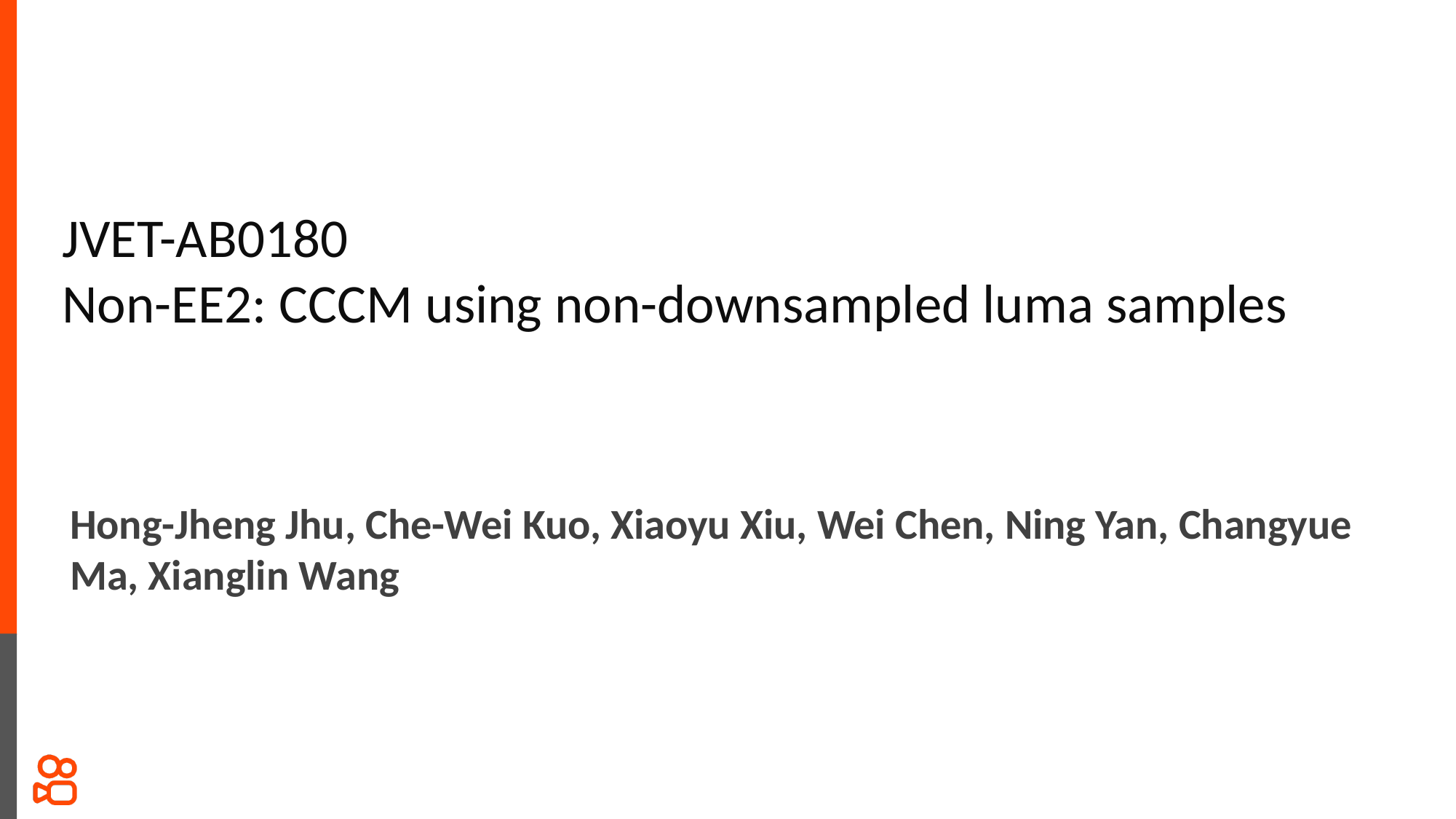

JVET-AB0180
Non-EE2: CCCM using non-downsampled luma samples
Hong-Jheng Jhu, Che-Wei Kuo, Xiaoyu Xiu, Wei Chen, Ning Yan, Changyue Ma, Xianglin Wang